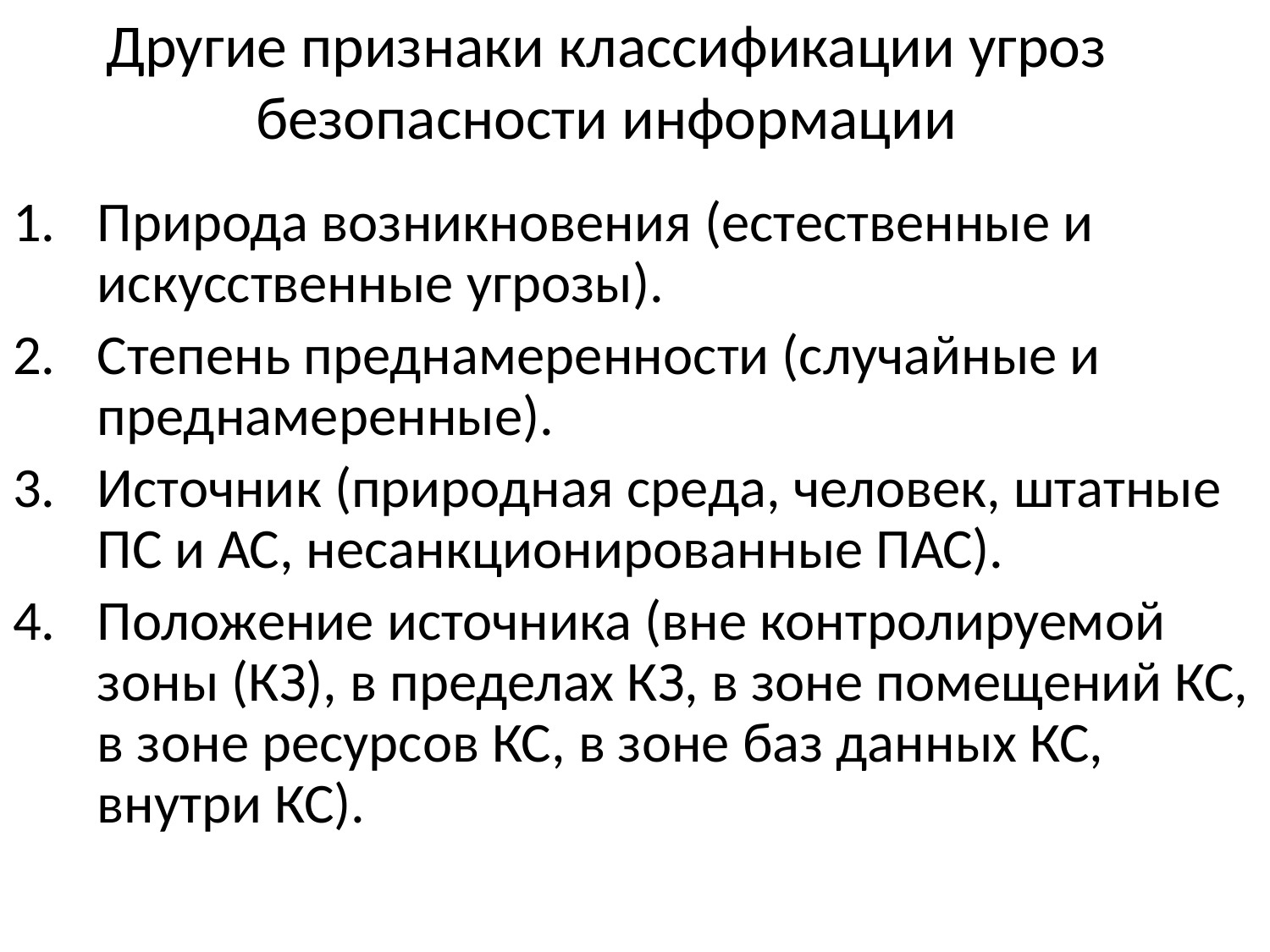

# Другие признаки классификации угроз безопасности информации
Природа возникновения (естественные и искусственные угрозы).
Степень преднамеренности (случайные и преднамеренные).
Источник (природная среда, человек, штатные ПС и АС, несанкционированные ПАС).
Положение источника (вне контролируемой зоны (КЗ), в пределах КЗ, в зоне помещений КС, в зоне ресурсов КС, в зоне баз данных КС, внутри КС).